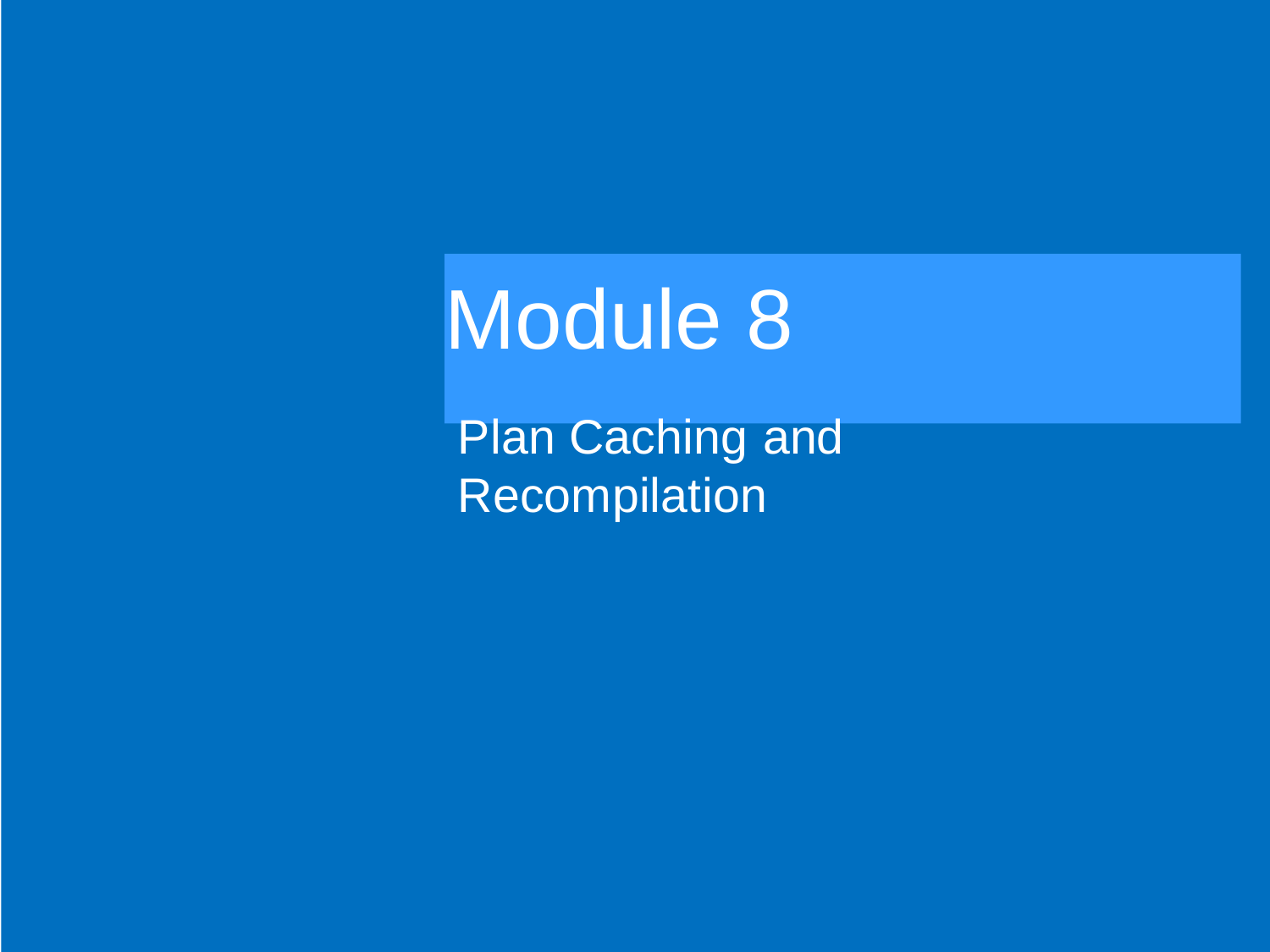

# Module 8
Plan Caching and Recompilation